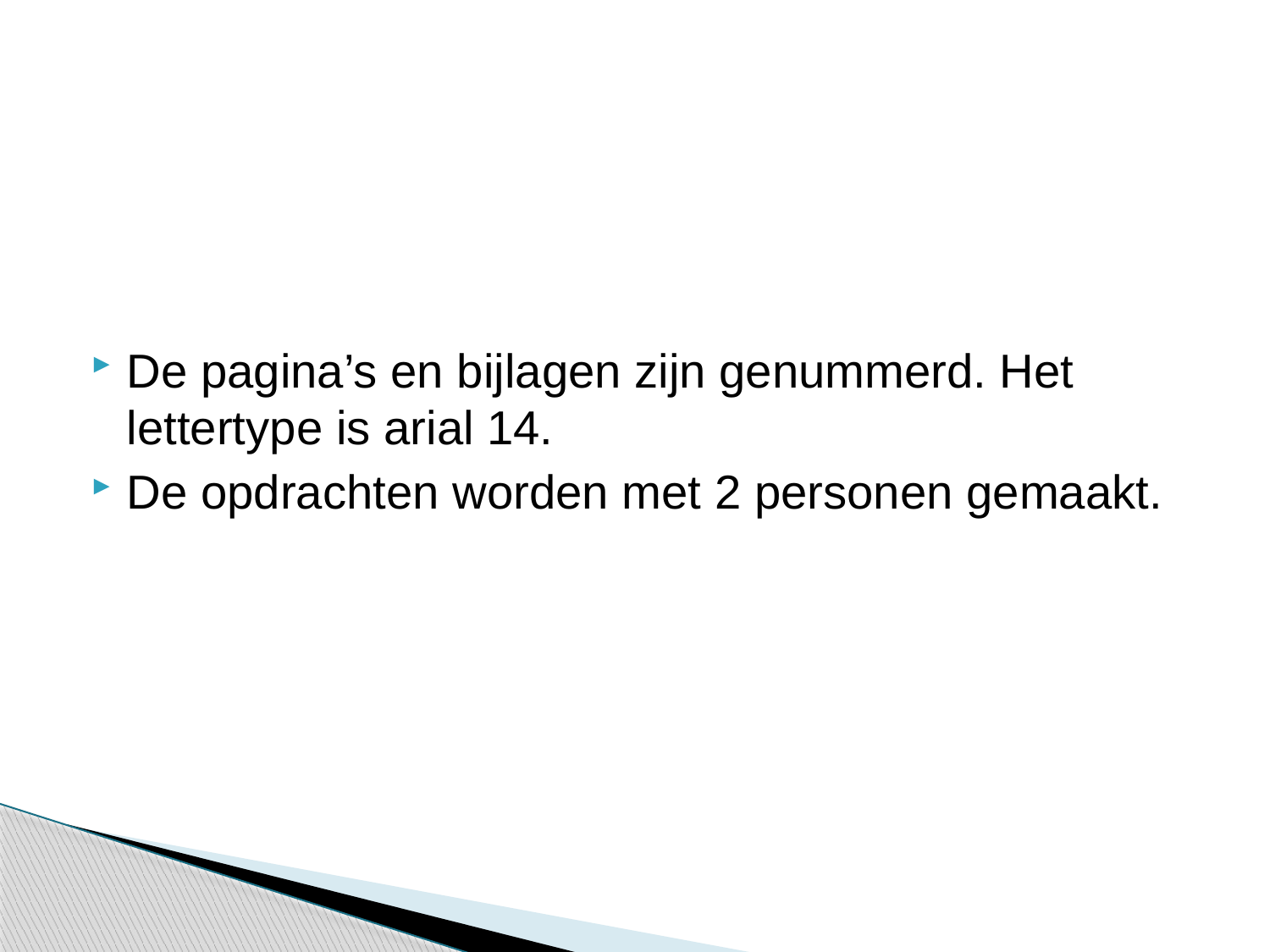

#

De pagina’s en bijlagen zijn genummerd. Het lettertype is arial 14.
De opdrachten worden met 2 personen gemaakt.